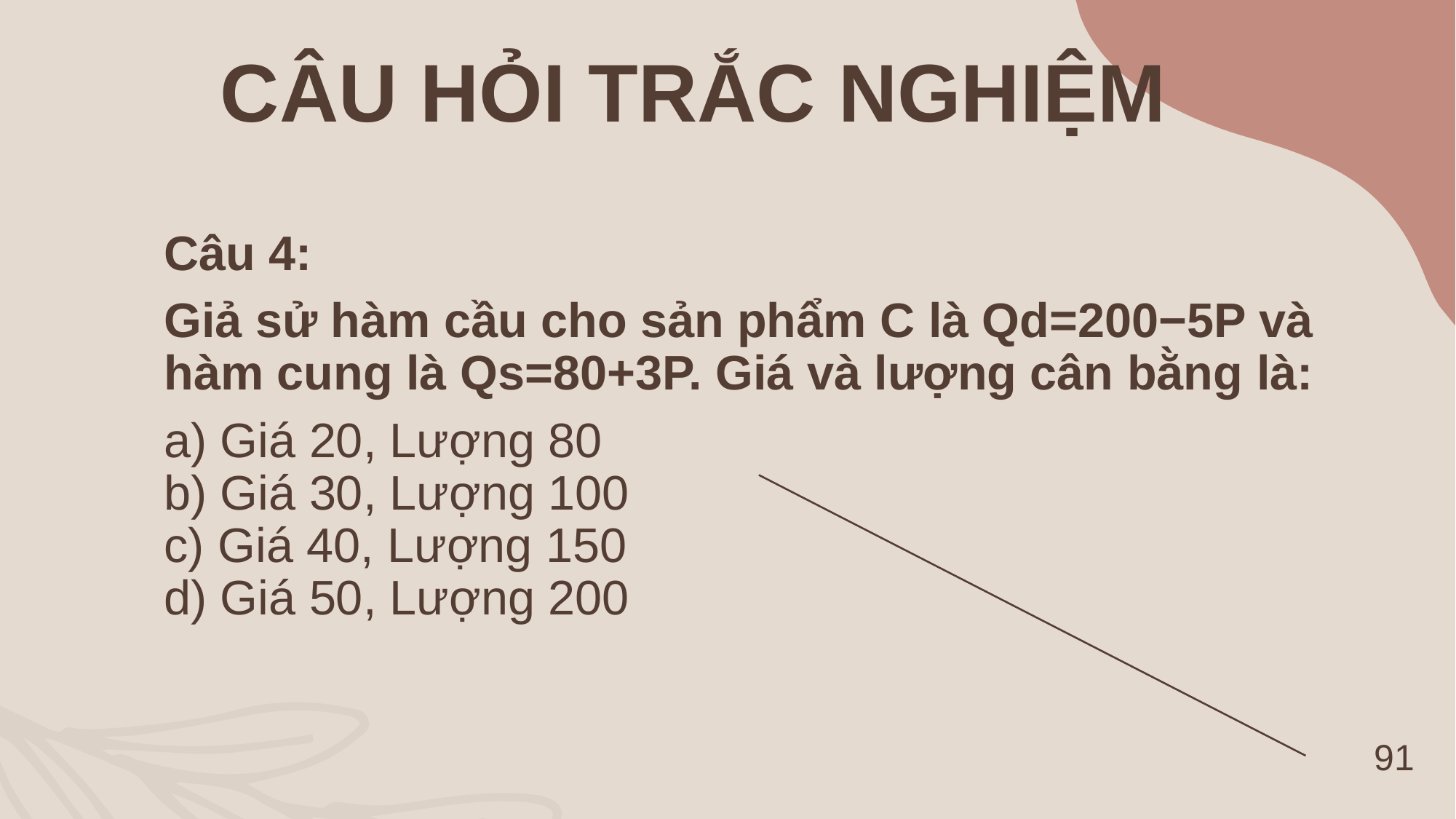

CÂU HỎI TRẮC NGHIỆM
Câu 4:
Giả sử hàm cầu cho sản phẩm C là Qd=200−5P và hàm cung là Qs​=80+3P. Giá và lượng cân bằng là:
a) Giá 20, Lượng 80
b) Giá 30, Lượng 100
c) Giá 40, Lượng 150
d) Giá 50, Lượng 200
91